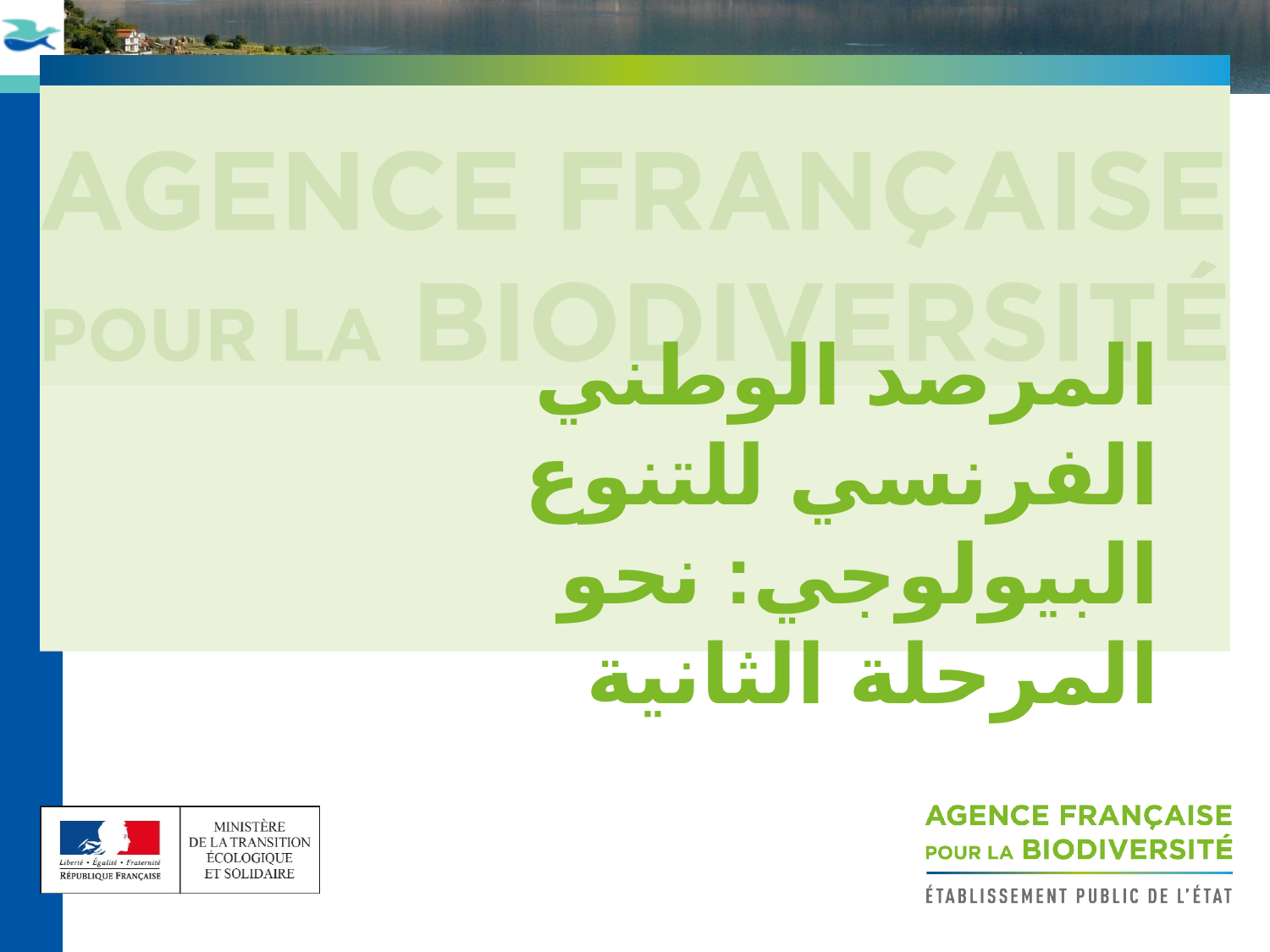

# المرصد الوطني الفرنسي للتنوع البيولوجي: نحو المرحلة الثانية